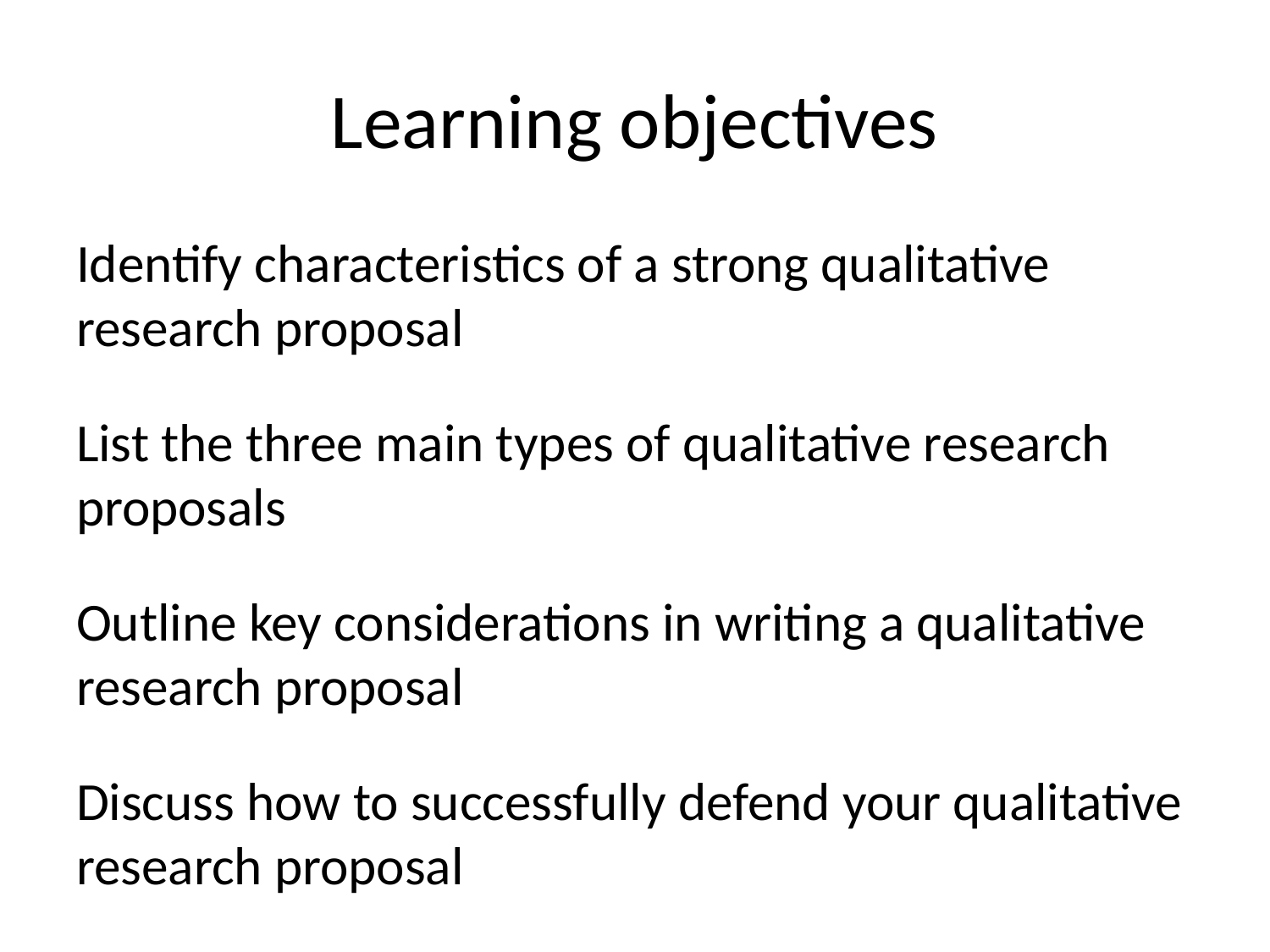

# Learning objectives
Identify characteristics of a strong qualitative research proposal
List the three main types of qualitative research proposals
Outline key considerations in writing a qualitative research proposal
Discuss how to successfully defend your qualitative research proposal